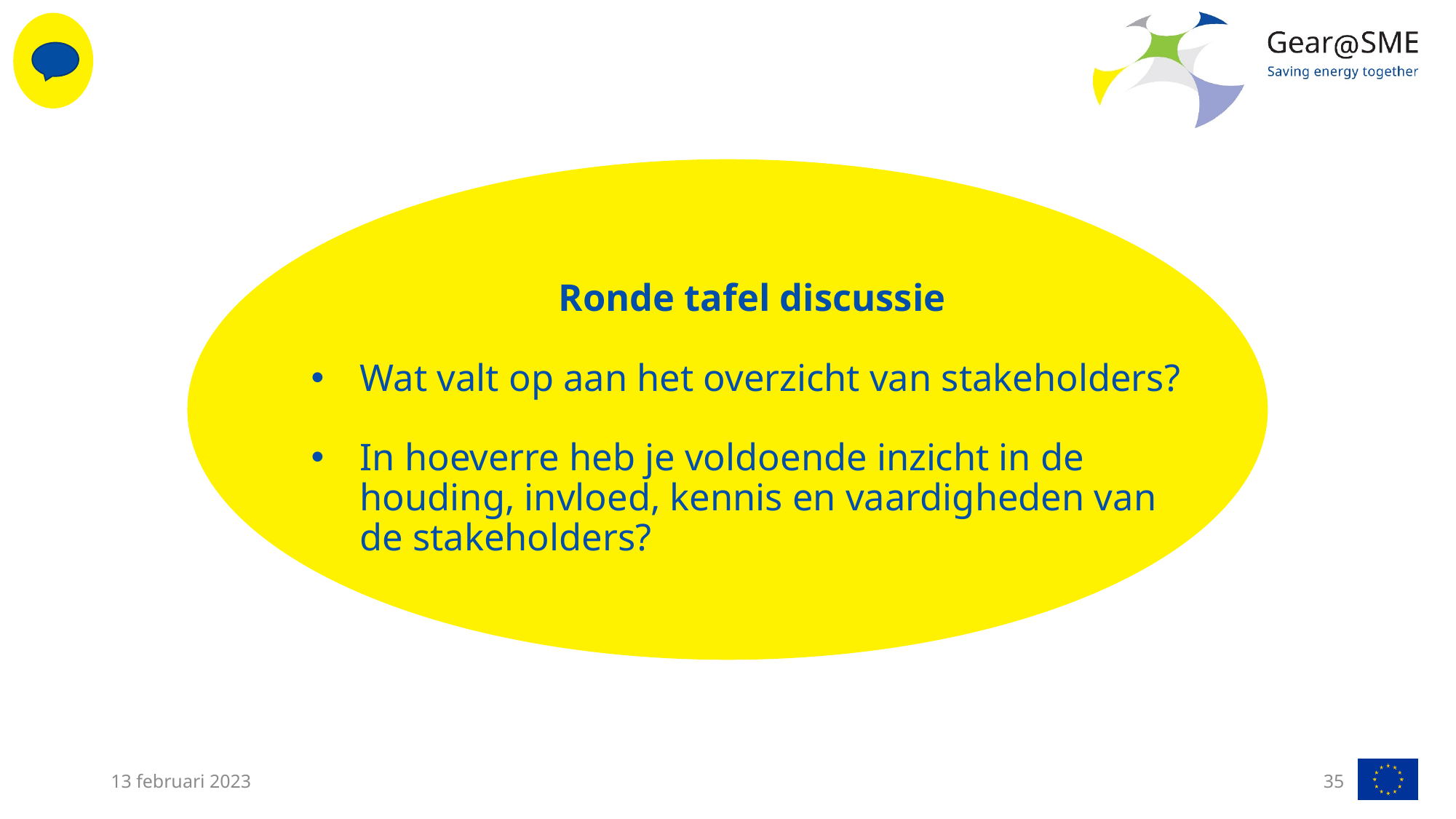

Ronde tafel discussie

Wat valt op aan het overzicht van stakeholders?

In hoeverre heb je voldoende inzicht in de houding, invloed, kennis en vaardigheden van de stakeholders?
13 februari 2023
35